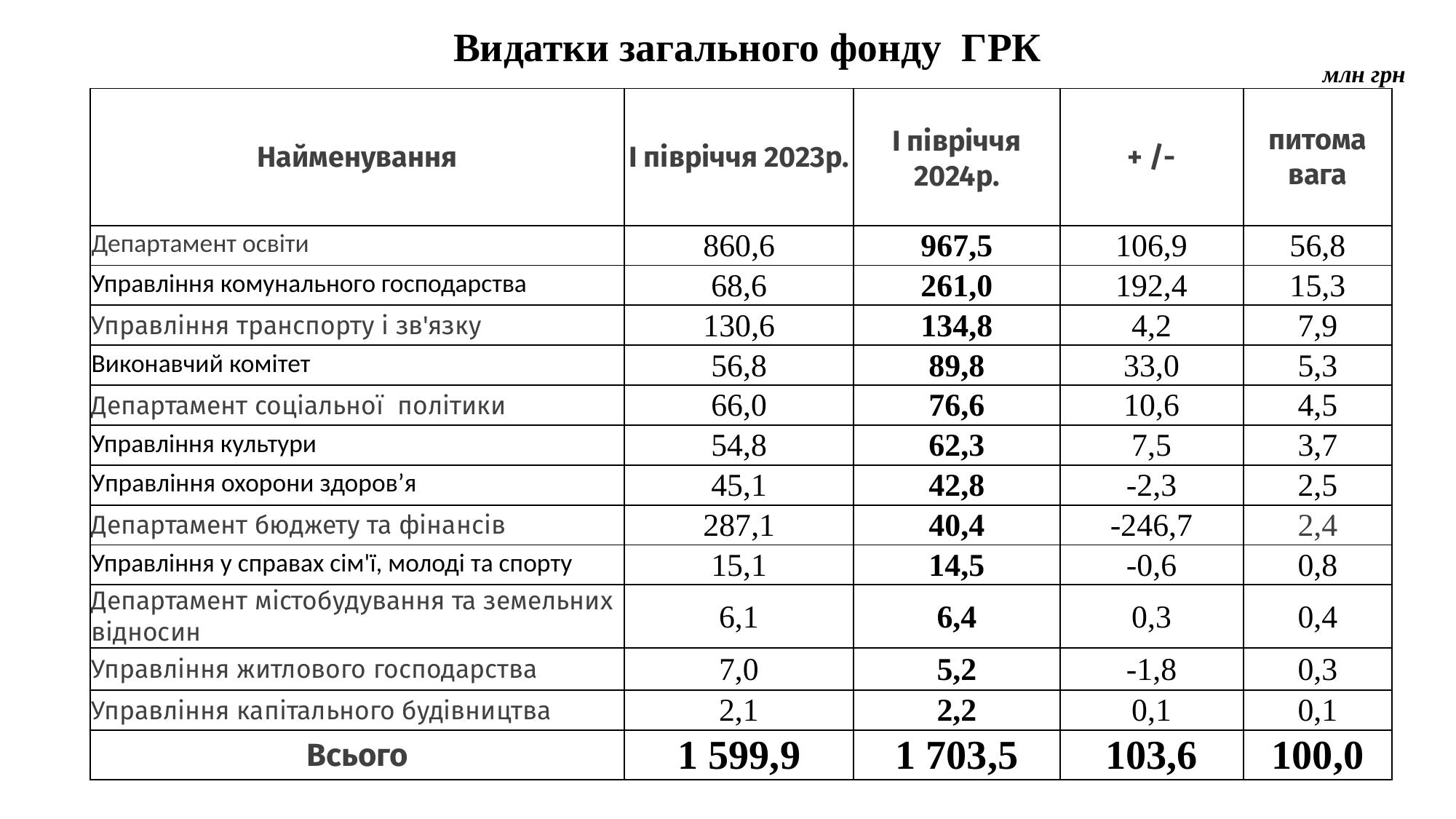

# Видатки загального фонду  ГРК

млн грн
| Найменування | І півріччя 2023р. | І півріччя 2024р. | + /- | питома вага |
| --- | --- | --- | --- | --- |
| Департамент освіти | 860,6 | 967,5 | 106,9 | 56,8 |
| Управління комунального господарства | 68,6 | 261,0 | 192,4 | 15,3 |
| Управління транспорту і зв'язку | 130,6 | 134,8 | 4,2 | 7,9 |
| Виконавчий комітет | 56,8 | 89,8 | 33,0 | 5,3 |
| Департамент соціальної політики | 66,0 | 76,6 | 10,6 | 4,5 |
| Управління культури | 54,8 | 62,3 | 7,5 | 3,7 |
| Управління охорони здоров’я | 45,1 | 42,8 | -2,3 | 2,5 |
| Департамент бюджету та фінансів | 287,1 | 40,4 | -246,7 | 2,4 |
| Управління у справах сім'ї, молоді та спорту | 15,1 | 14,5 | -0,6 | 0,8 |
| Департамент містобудування та земельних відносин | 6,1 | 6,4 | 0,3 | 0,4 |
| Управління житлового господарства | 7,0 | 5,2 | -1,8 | 0,3 |
| Управління капітального будівництва | 2,1 | 2,2 | 0,1 | 0,1 |
| Всього | 1 599,9 | 1 703,5 | 103,6 | 100,0 |